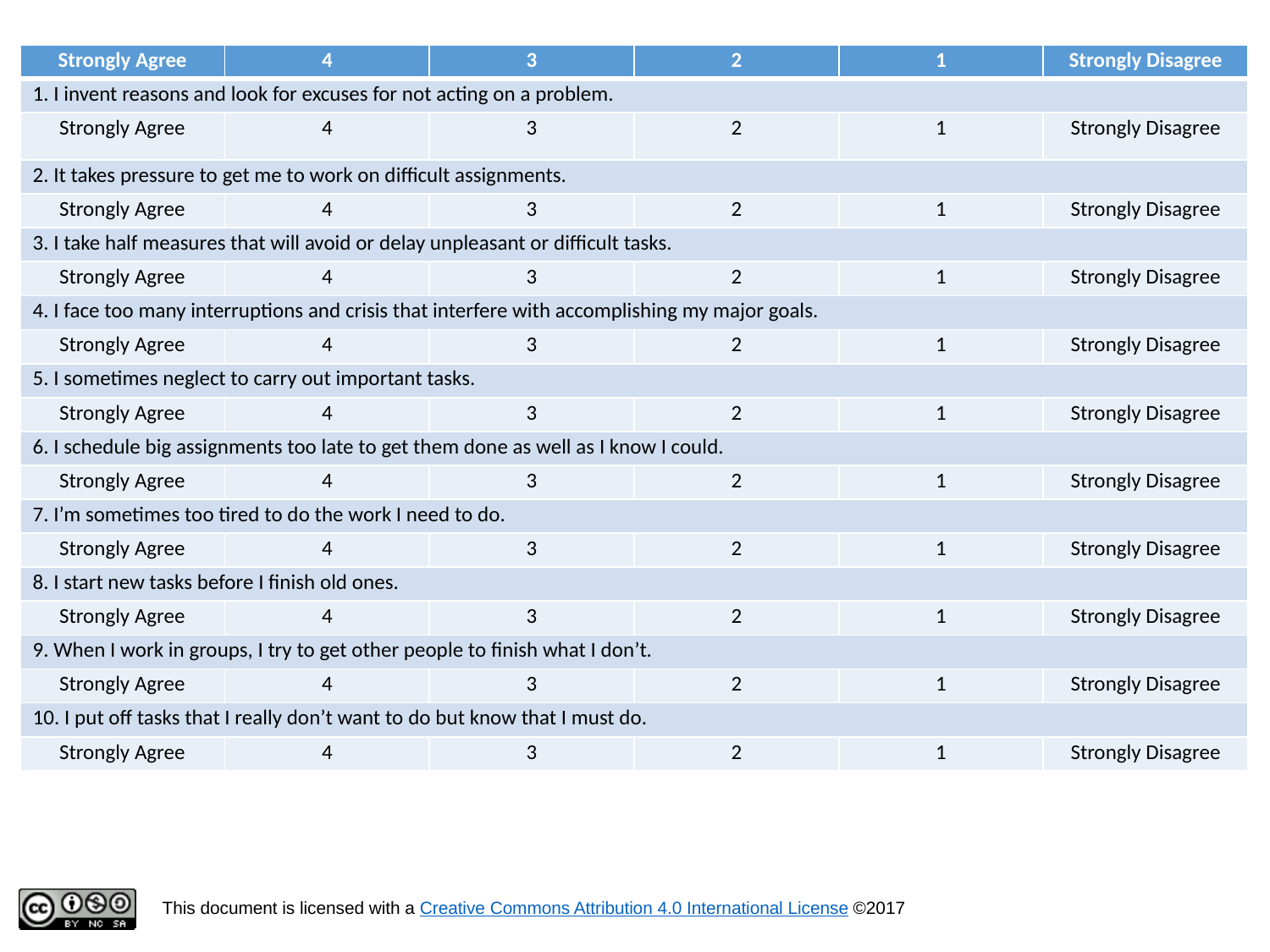

| Strongly Agree | 4 | 3 | 2 | 1 | Strongly Disagree |
| --- | --- | --- | --- | --- | --- |
| 1. I invent reasons and look for excuses for not acting on a problem. |  |  |  |  |  |
| Strongly Agree | 4 | 3 | 2 | 1 | Strongly Disagree |
| 2. It takes pressure to get me to work on difficult assignments. |  |  |  |  |  |
| Strongly Agree | 4 | 3 | 2 | 1 | Strongly Disagree |
| 3. I take half measures that will avoid or delay unpleasant or difficult tasks. |  |  |  |  |  |
| Strongly Agree | 4 | 3 | 2 | 1 | Strongly Disagree |
| 4. I face too many interruptions and crisis that interfere with accomplishing my major goals. |  |  |  |  |  |
| Strongly Agree | 4 | 3 | 2 | 1 | Strongly Disagree |
| 5. I sometimes neglect to carry out important tasks. |  |  |  |  |  |
| Strongly Agree | 4 | 3 | 2 | 1 | Strongly Disagree |
| 6. I schedule big assignments too late to get them done as well as I know I could. |  |  |  |  |  |
| Strongly Agree | 4 | 3 | 2 | 1 | Strongly Disagree |
| 7. I’m sometimes too tired to do the work I need to do. |  |  |  |  |  |
| Strongly Agree | 4 | 3 | 2 | 1 | Strongly Disagree |
| 8. I start new tasks before I finish old ones. |  |  |  |  |  |
| Strongly Agree | 4 | 3 | 2 | 1 | Strongly Disagree |
| 9. When I work in groups, I try to get other people to finish what I don’t. |  |  |  |  |  |
| Strongly Agree | 4 | 3 | 2 | 1 | Strongly Disagree |
| 10. I put off tasks that I really don’t want to do but know that I must do. |  |  |  |  |  |
| Strongly Agree | 4 | 3 | 2 | 1 | Strongly Disagree |